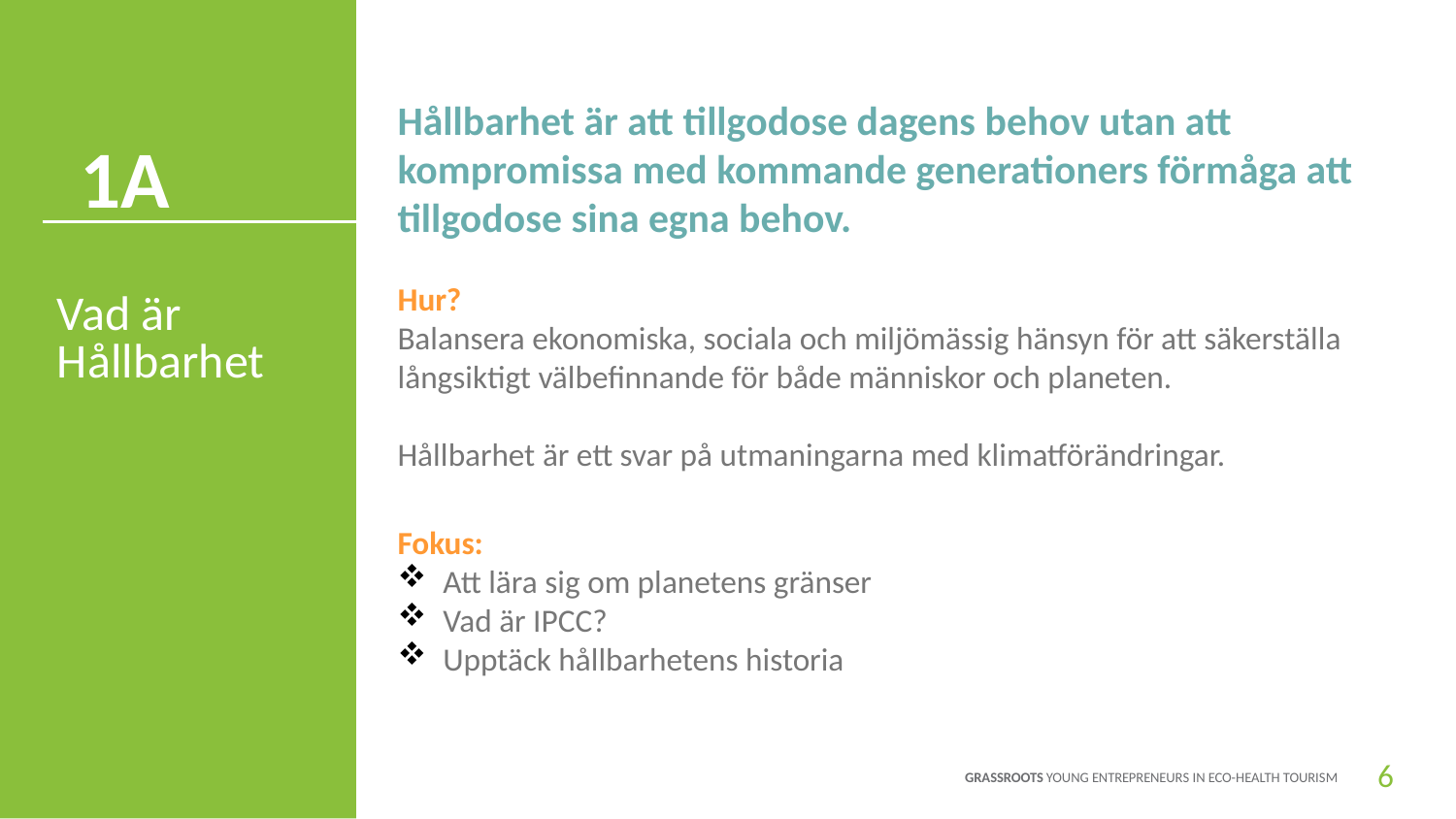

Hållbarhet är att tillgodose dagens behov utan att kompromissa med kommande generationers förmåga att tillgodose sina egna behov.

Hur?
Balansera ekonomiska, sociala och miljömässig hänsyn för att säkerställa långsiktigt välbefinnande för både människor och planeten.

Hållbarhet är ett svar på utmaningarna med klimatförändringar.
1A
Vad är
Hållbarhet

Fokus:
Att lära sig om planetens gränser
Vad är IPCC?
Upptäck hållbarhetens historia

6